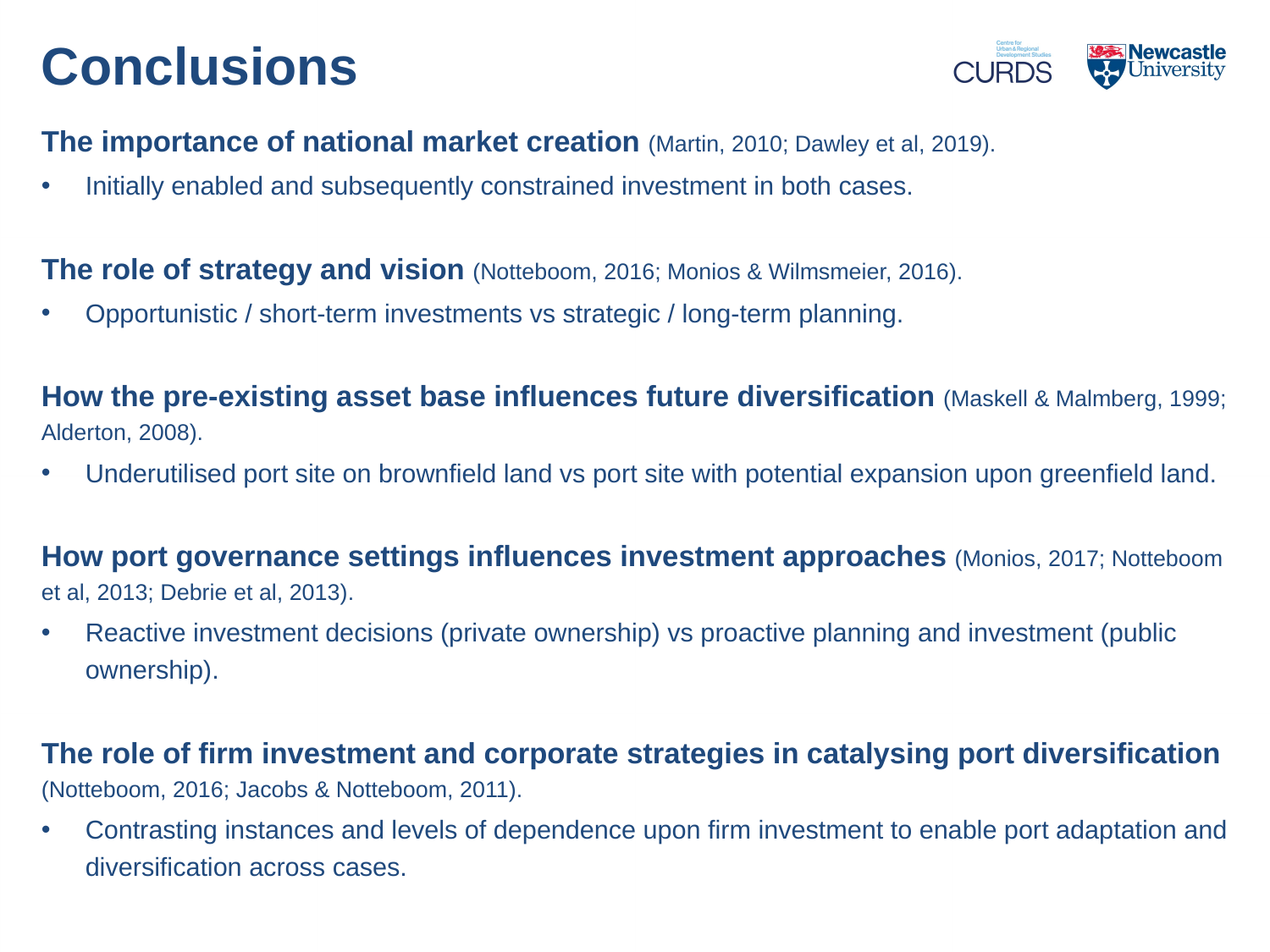

# Conclusions
The importance of national market creation (Martin, 2010; Dawley et al, 2019).
Initially enabled and subsequently constrained investment in both cases.

The role of strategy and vision (Notteboom, 2016; Monios & Wilmsmeier, 2016).
Opportunistic / short-term investments vs strategic / long-term planning.

How the pre-existing asset base influences future diversification (Maskell & Malmberg, 1999; Alderton, 2008).
Underutilised port site on brownfield land vs port site with potential expansion upon greenfield land.

How port governance settings influences investment approaches (Monios, 2017; Notteboom et al, 2013; Debrie et al, 2013).
Reactive investment decisions (private ownership) vs proactive planning and investment (public ownership).

The role of firm investment and corporate strategies in catalysing port diversification (Notteboom, 2016; Jacobs & Notteboom, 2011).
Contrasting instances and levels of dependence upon firm investment to enable port adaptation and diversification across cases.